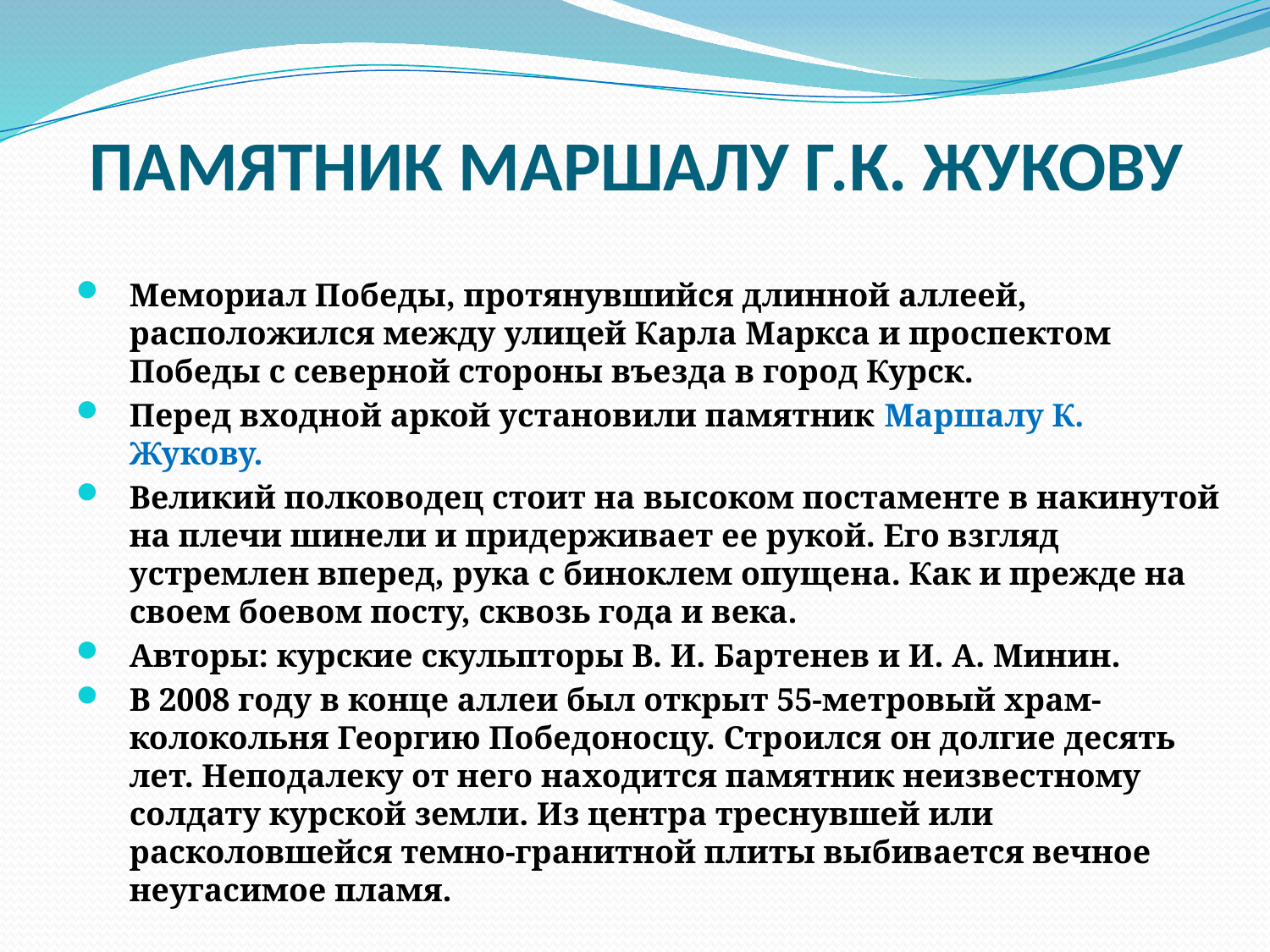

ПАМЯТНИК МАРШАЛУ Г.К. ЖУКОВУ
Мемориал Победы, протянувшийся длинной аллеей, расположился между улицей Карла Маркса и проспектом Победы с северной стороны въезда в город Курск.
Перед входной аркой установили памятник Маршалу К. Жукову.
Великий полководец стоит на высоком постаменте в накинутой на плечи шинели и придерживает ее рукой. Его взгляд устремлен вперед, рука с биноклем опущена. Как и прежде на своем боевом посту, сквозь года и века.
Авторы: курские скульпторы В. И. Бартенев и И. А. Минин.
В 2008 году в конце аллеи был открыт 55-метровый храм-колокольня Георгию Победоносцу. Строился он долгие десять лет. Неподалеку от него находится памятник неизвестному солдату курской земли. Из центра треснувшей или расколовшейся темно-гранитной плиты выбивается вечное неугасимое пламя.